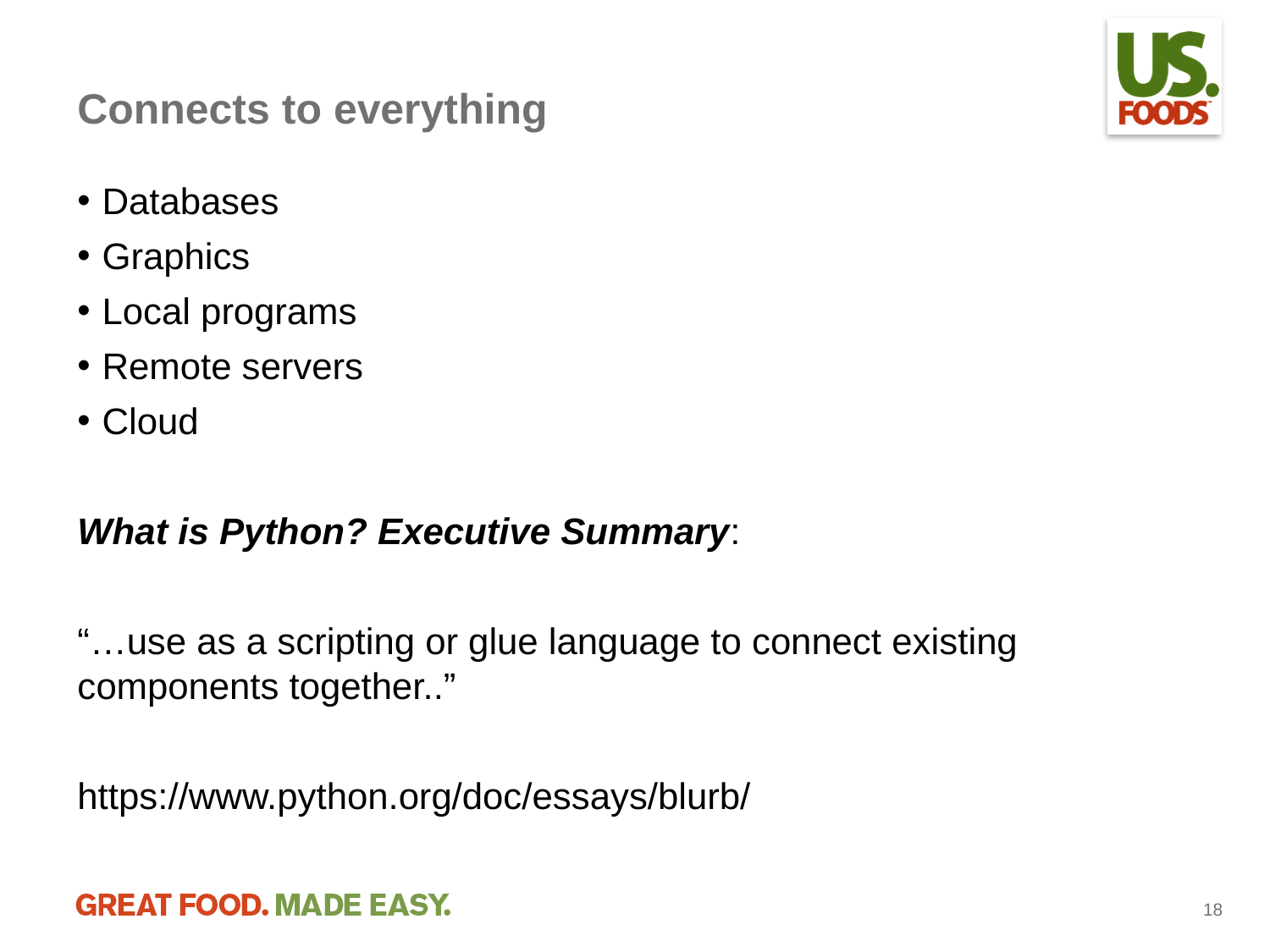

# Connects to everything
Databases
Graphics
Local programs
Remote servers
Cloud

What is Python? Executive Summary:

“…use as a scripting or glue language to connect existing components together..”

https://www.python.org/doc/essays/blurb/